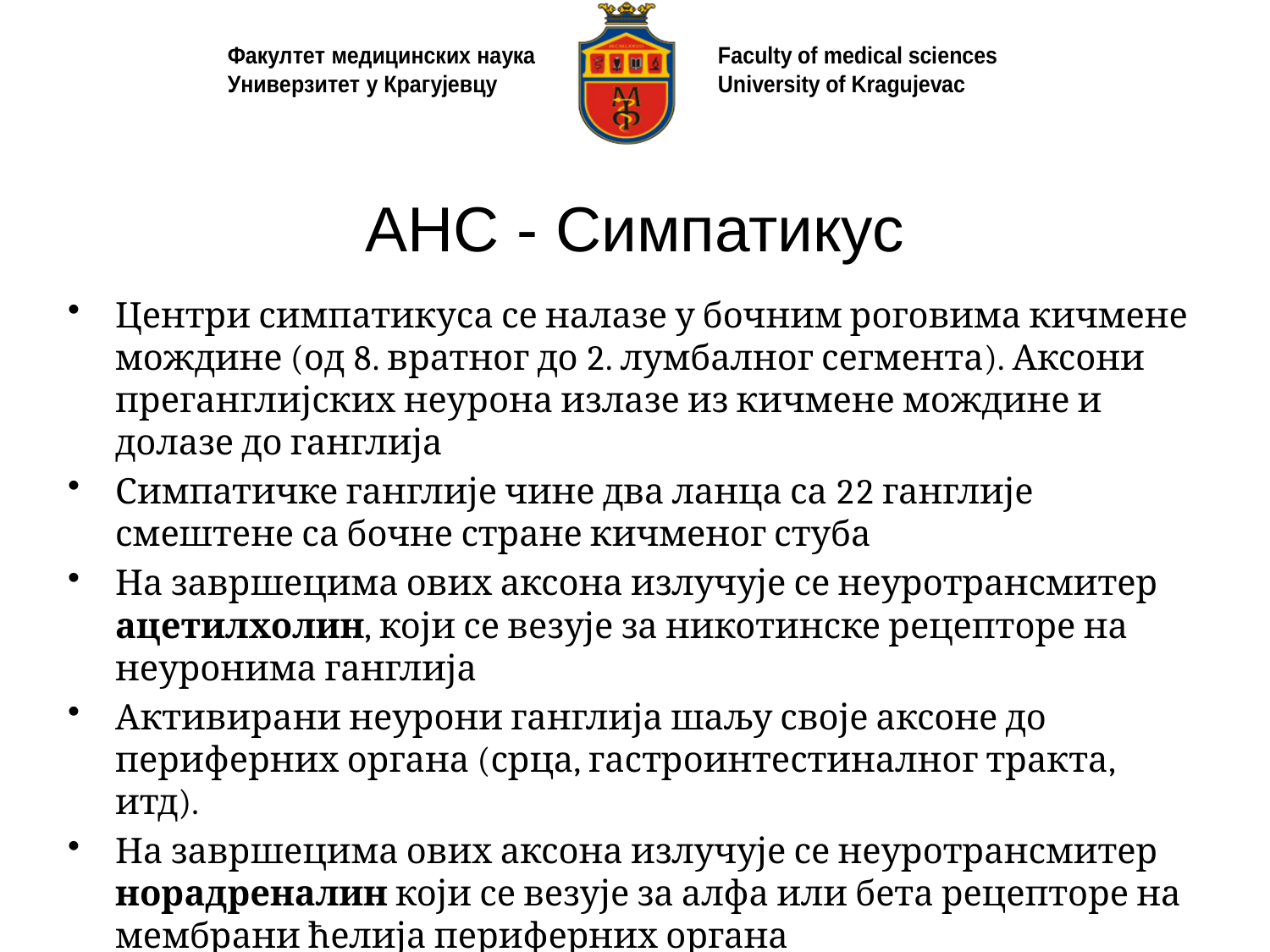

# АНС - Симпатикус
Центри симпатикуса се налазе у бочним роговима кичмене мождине (од 8. вратног до 2. лумбалног сегмента). Аксони преганглијских неурона излазе из кичмене мождине и долазе до ганглија
Симпатичке ганглије чине два ланца са 22 ганглије смештене са бочне стране кичменог стуба
На завршецима ових аксона излучује се неуротрансмитер ацетилхолин, који се везује за никотинске рецепторе на неуронима ганглија
Активирани неурони ганглија шаљу своје аксоне до периферних органа (срца, гастроинтестиналног тракта, итд).
На завршецима ових аксона излучује се неуротрансмитер норадреналин који се везује за алфа или бета рецепторе на мембрани ћелија периферних органа